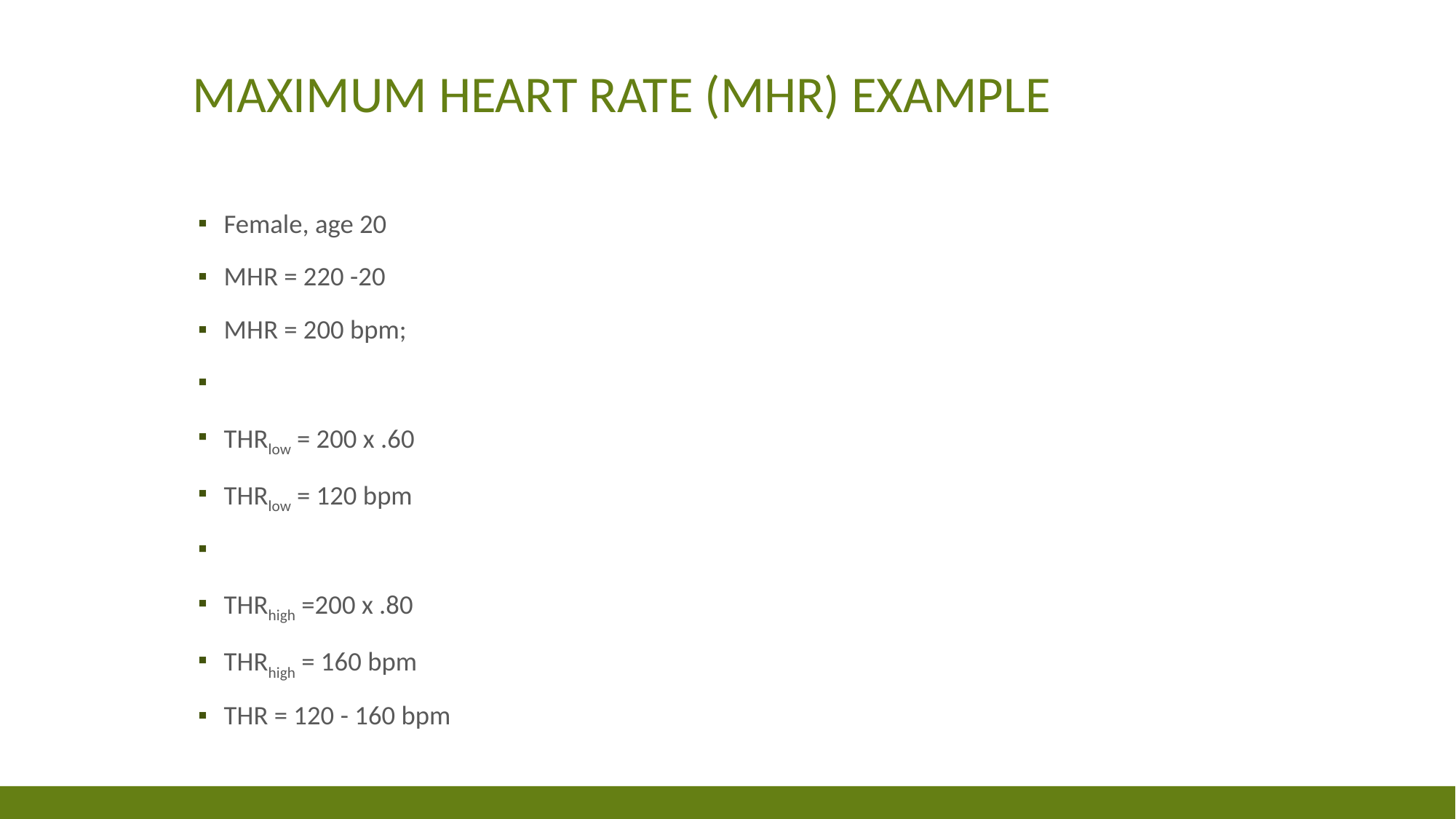

# Maximum Heart Rate (MHR) Example
Female, age 20
MHR = 220 -20
MHR = 200 bpm;

THRlow = 200 x .60
THRlow = 120 bpm

THRhigh =200 x .80
THRhigh = 160 bpm
THR = 120 - 160 bpm